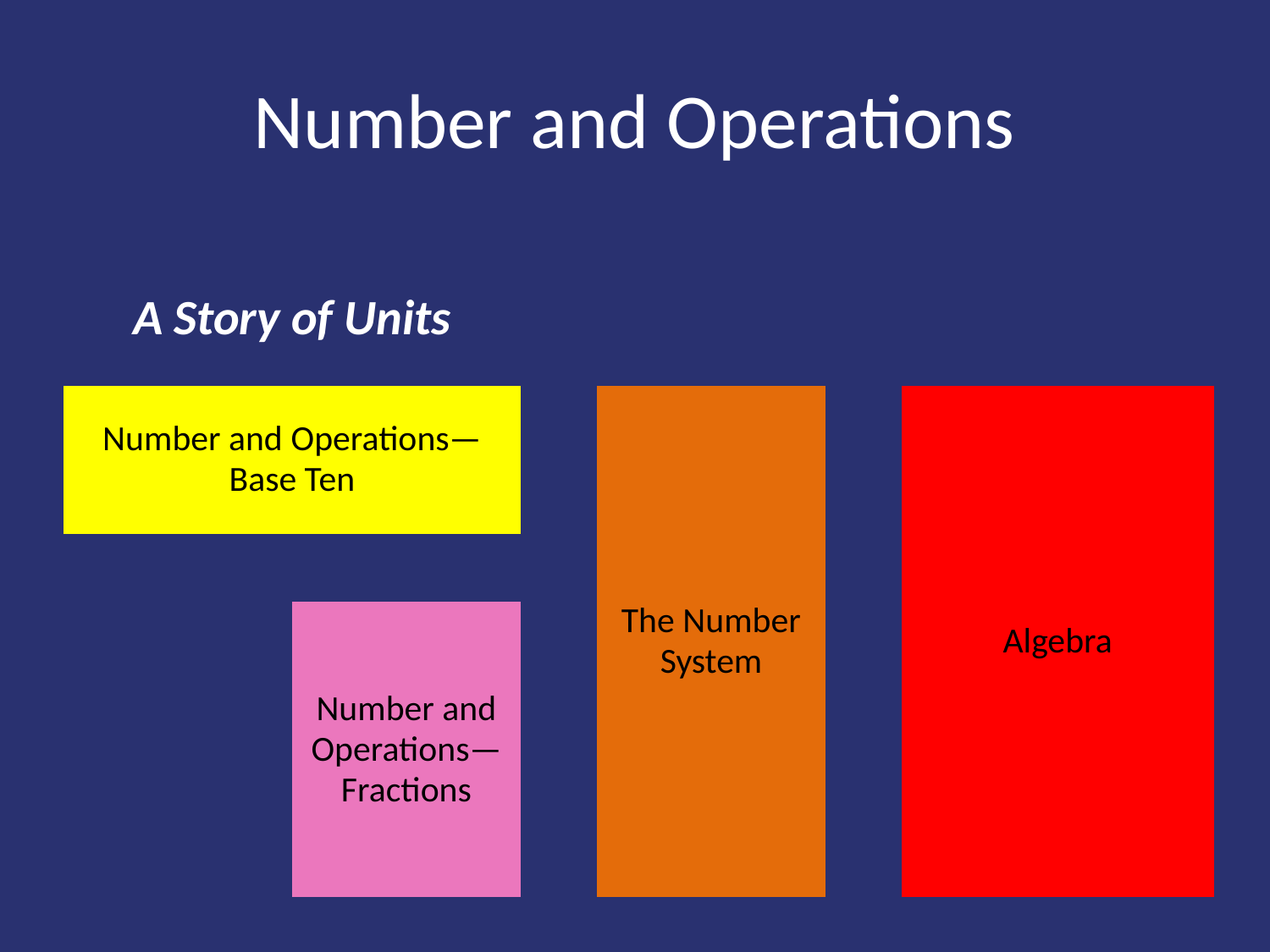

# Number and Operations
| A Story of Units |  |  |  |  |  |  |  |  |  |
| --- | --- | --- | --- | --- | --- | --- | --- | --- | --- |
| Number and Operations— Base Ten |  |  |  |  |  |  | The Number System |  | Algebra |
|  |  |  |  |  |  |  |  |  |  |
|  |  |  | Number and Operations—Fractions |  |  |  |  |  |  |
| K-5 |  |  |  |  |  |  | 6-8 |  | 9-12 |